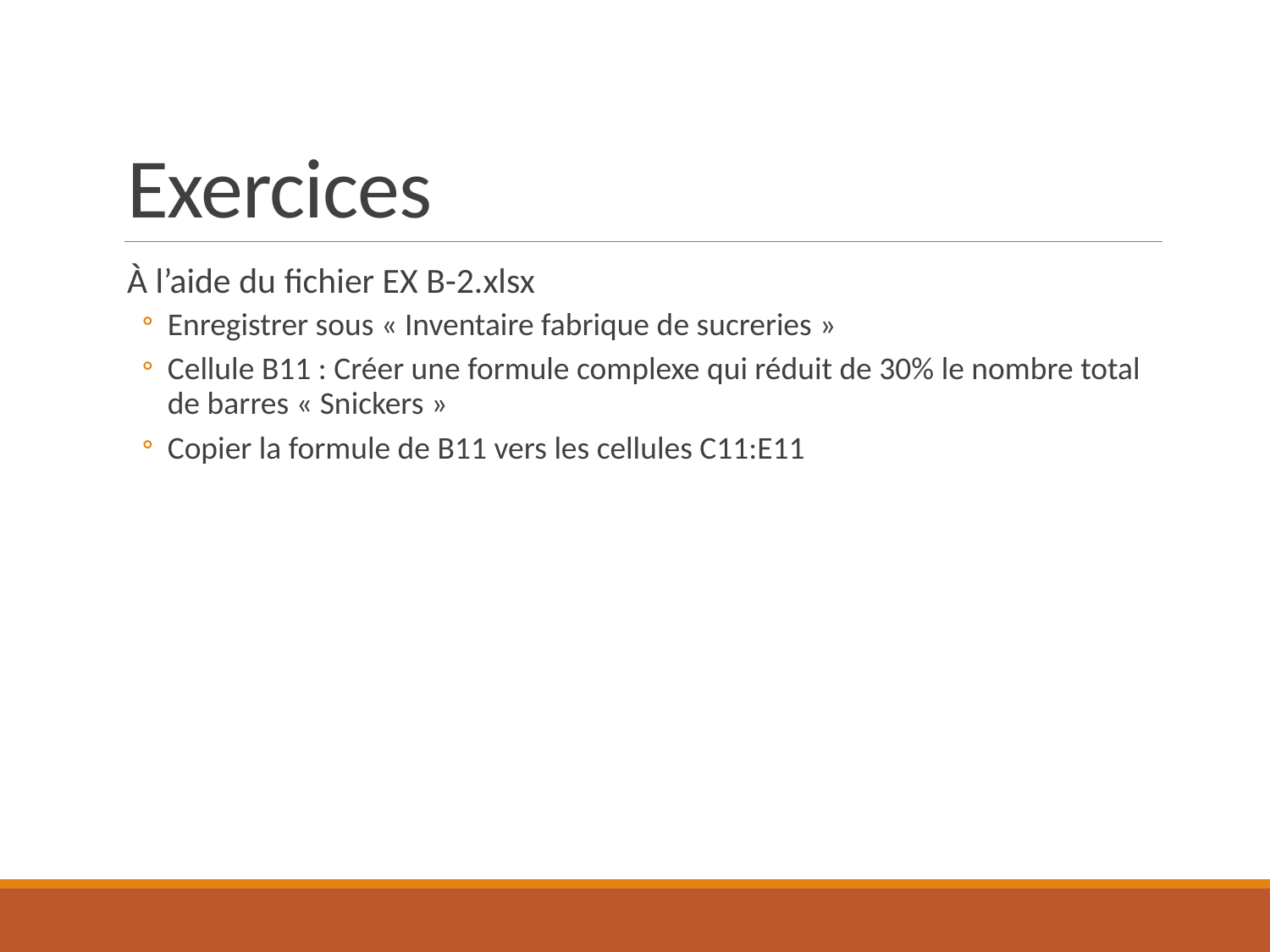

# Exercices
À l’aide du fichier EX B-2.xlsx
Enregistrer sous « Inventaire fabrique de sucreries »
Cellule B11 : Créer une formule complexe qui réduit de 30% le nombre total de barres « Snickers »
Copier la formule de B11 vers les cellules C11:E11